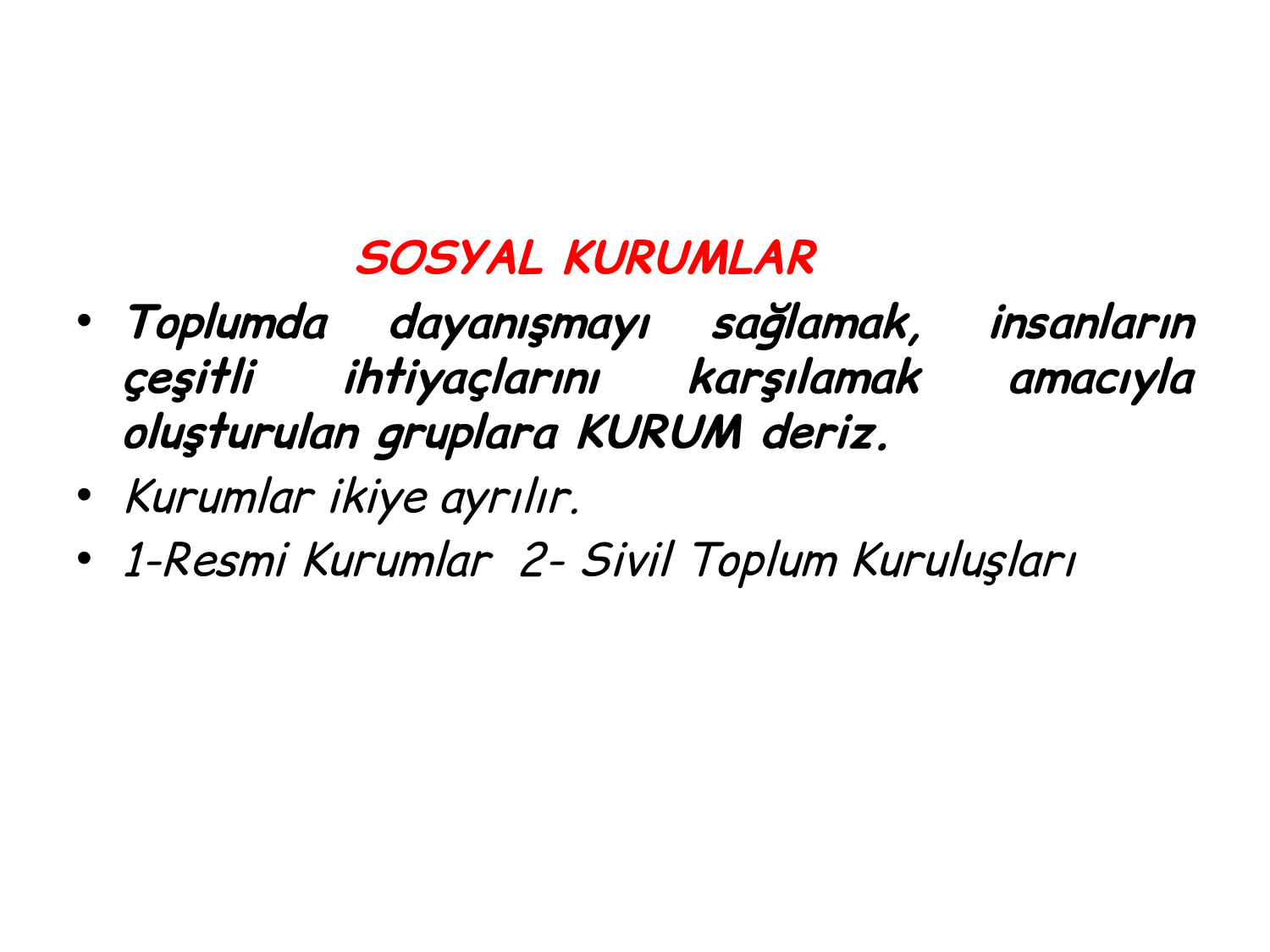

SOSYAL KURUMLAR
Toplumda dayanışmayı sağlamak, insanların çeşitli ihtiyaçlarını karşılamak amacıyla oluşturulan gruplara KURUM deriz.
Kurumlar ikiye ayrılır.
1-Resmi Kurumlar  2- Sivil Toplum Kuruluşları